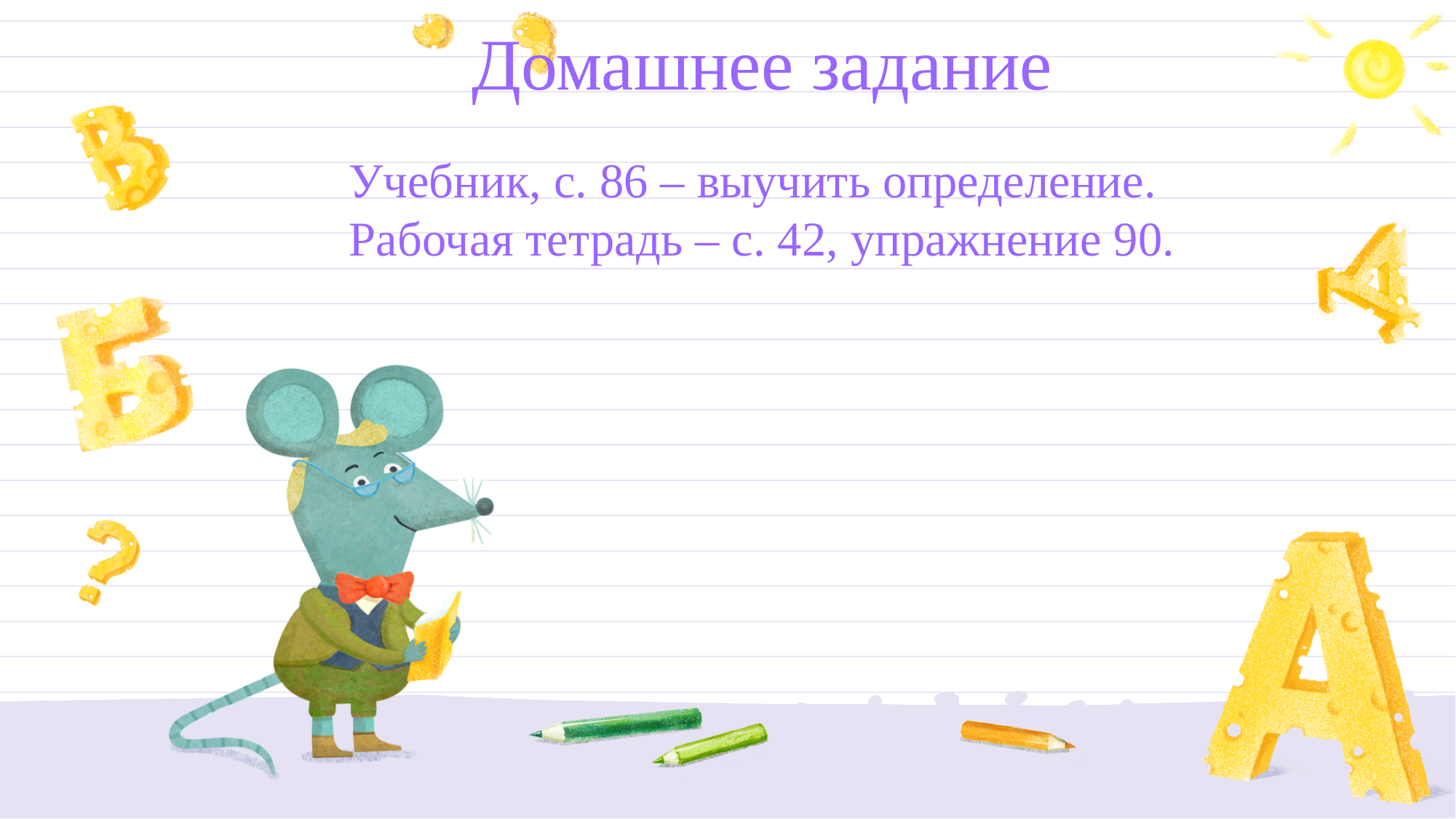

Домашнее задание
Учебник, с. 86 – выучить определение.
Рабочая тетрадь – с. 42, упражнение 90.